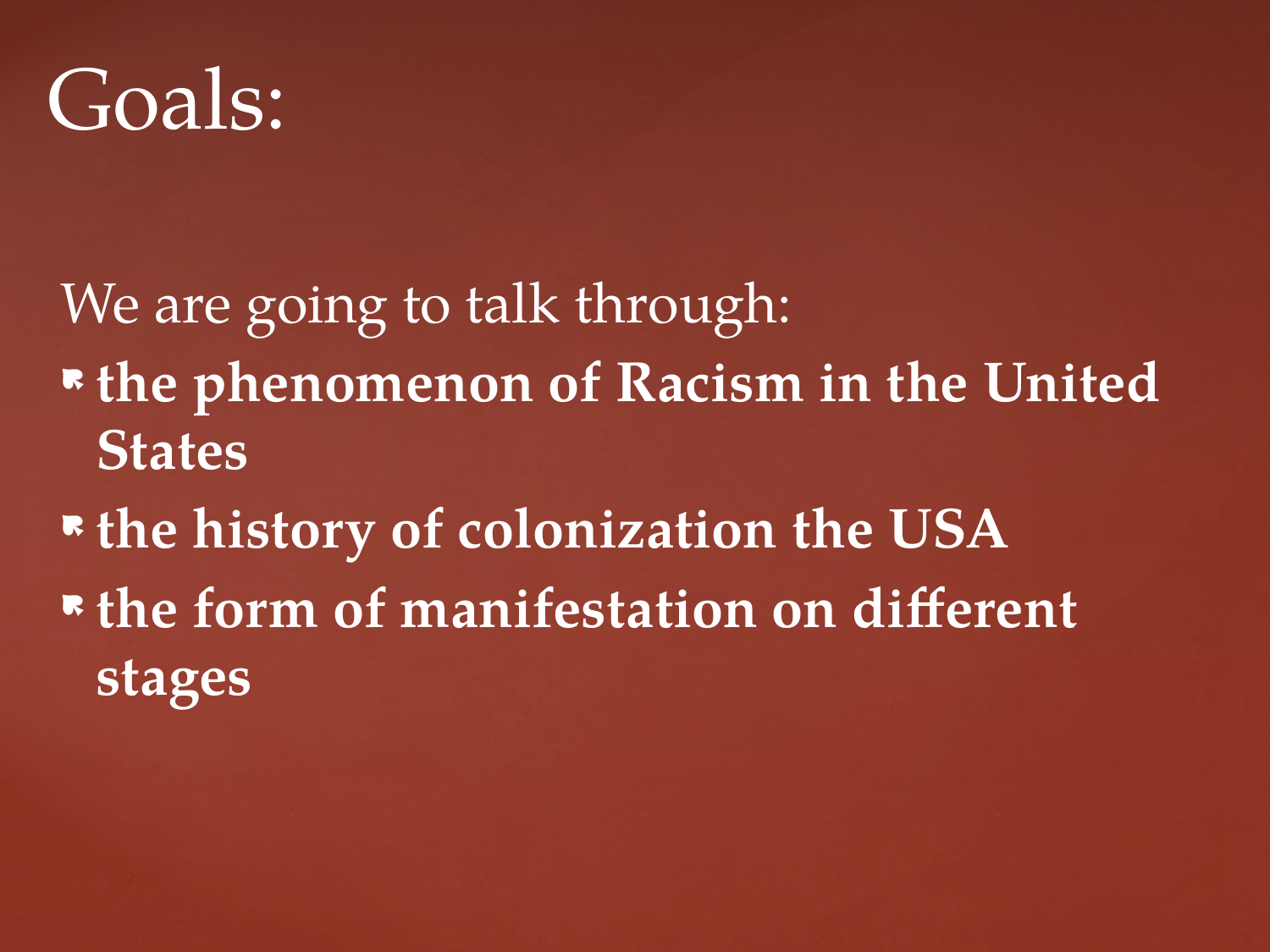

# Goals:
We are going to talk through:
the phenomenon of Racism in the United States
the history of colonization the USA
the form of manifestation on different stages